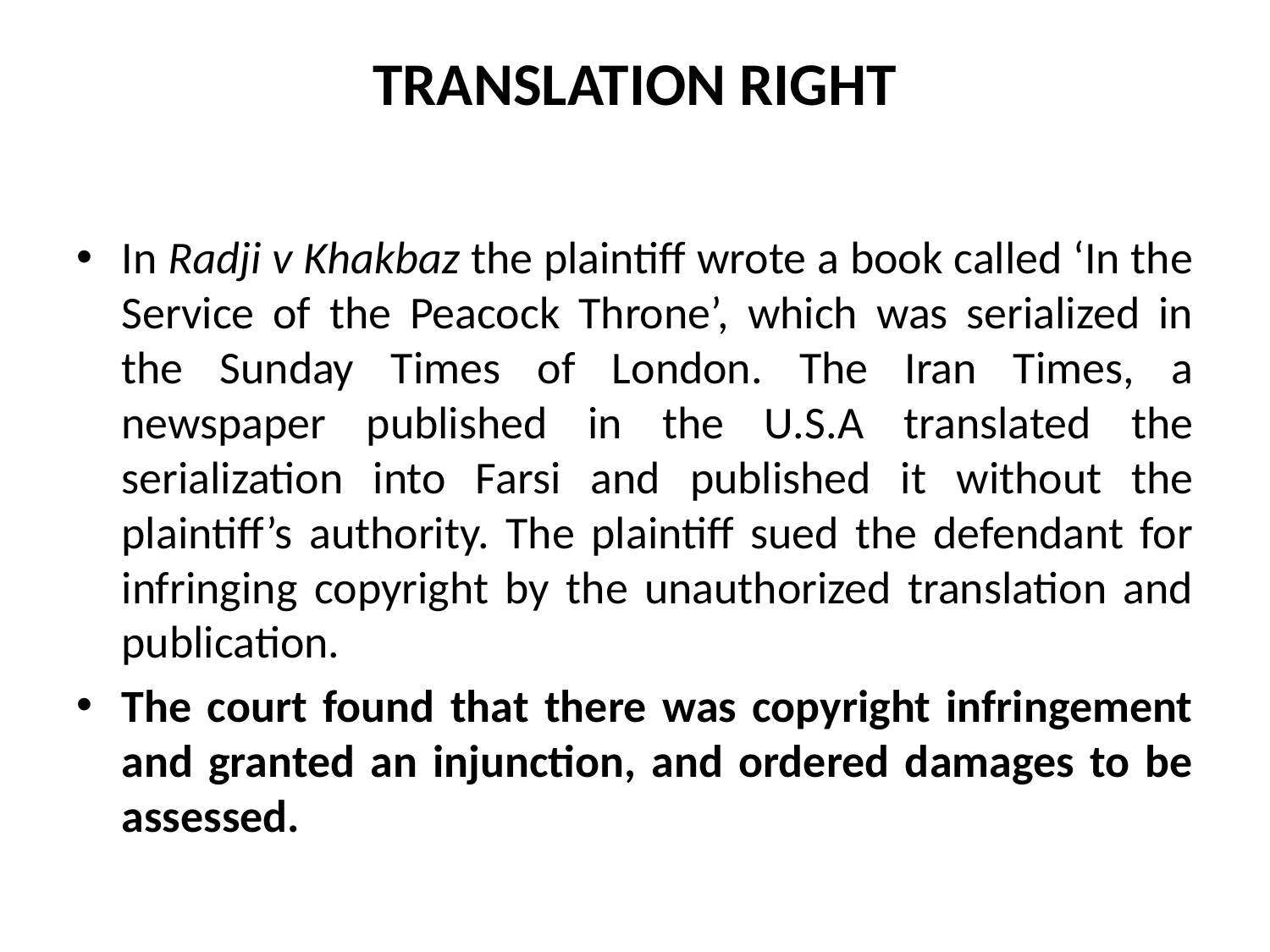

# TRANSLATION RIGHT
In Radji v Khakbaz the plaintiff wrote a book called ‘In the Service of the Peacock Throne’, which was serialized in the Sunday Times of London. The Iran Times, a newspaper published in the U.S.A translated the serialization into Farsi and published it without the plaintiff’s authority. The plaintiff sued the defendant for infringing copyright by the unauthorized translation and publication.
The court found that there was copyright infringement and granted an injunction, and ordered damages to be assessed.